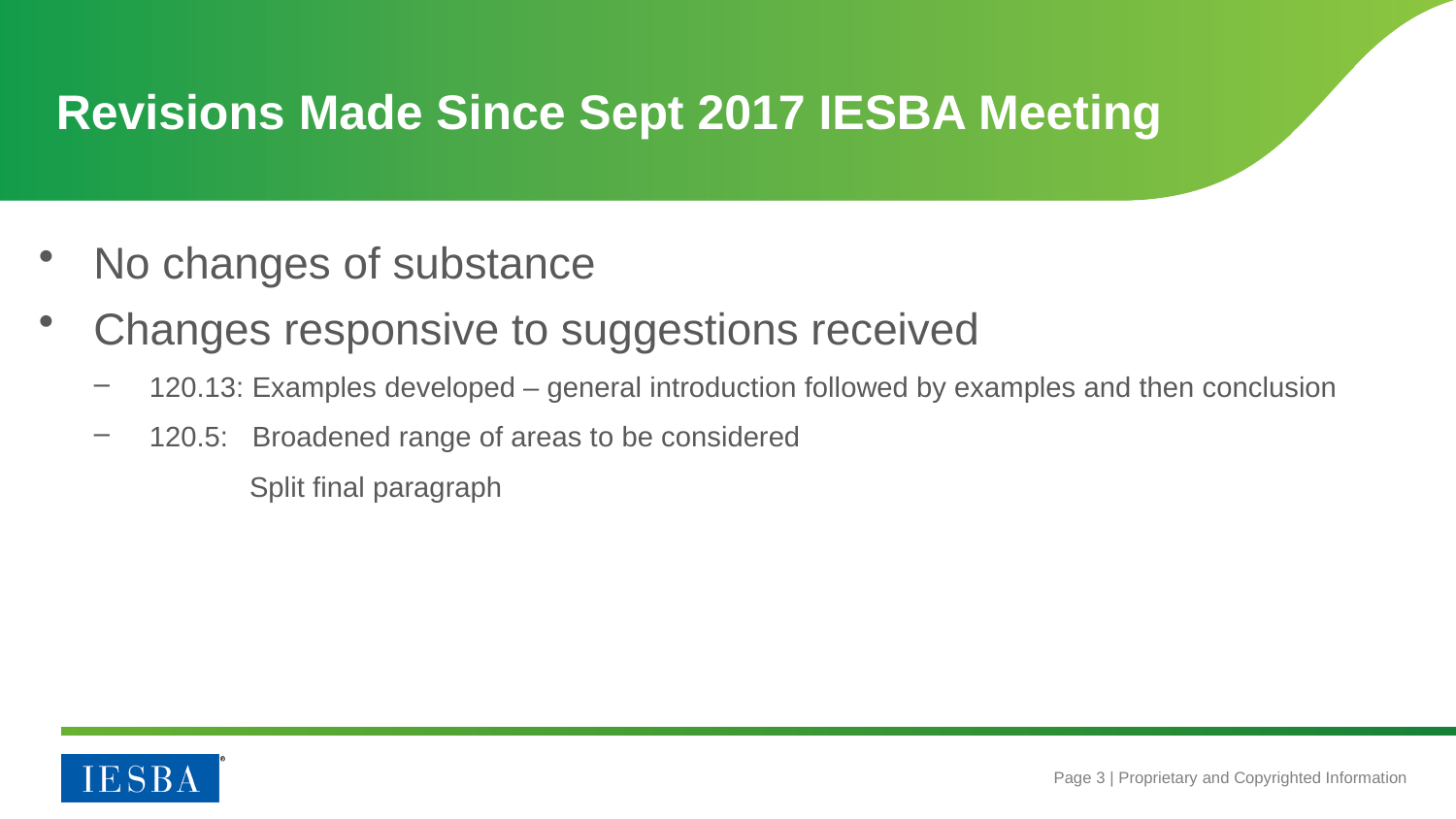

# Revisions Made Since Sept 2017 IESBA Meeting
No changes of substance
Changes responsive to suggestions received
120.13: Examples developed – general introduction followed by examples and then conclusion
120.5:   Broadened range of areas to be considered
        Split final paragraph